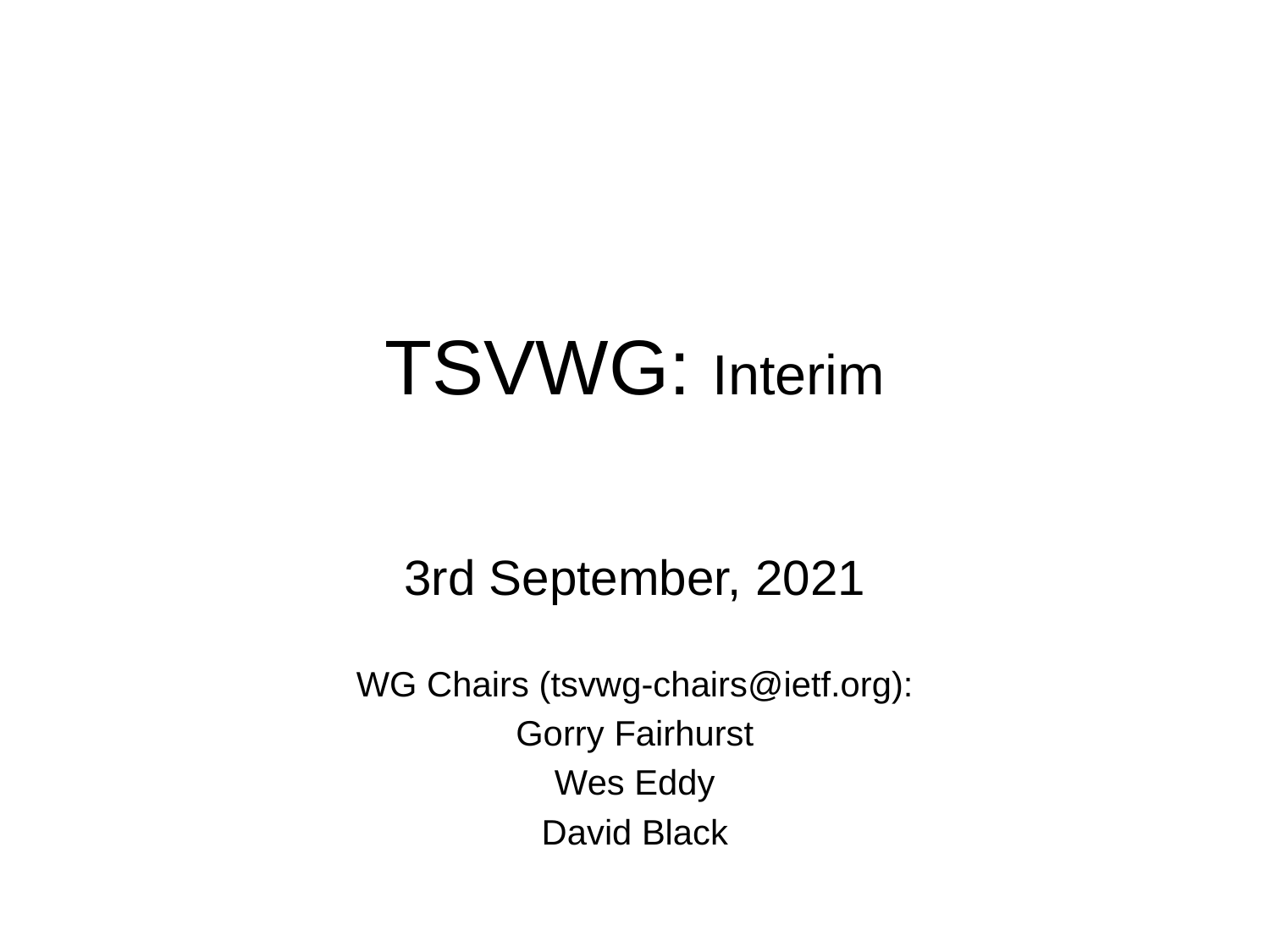

# TSVWG: Interim
3rd September, 2021

WG Chairs (tsvwg-chairs@ietf.org):
Gorry Fairhurst
Wes Eddy
David Black